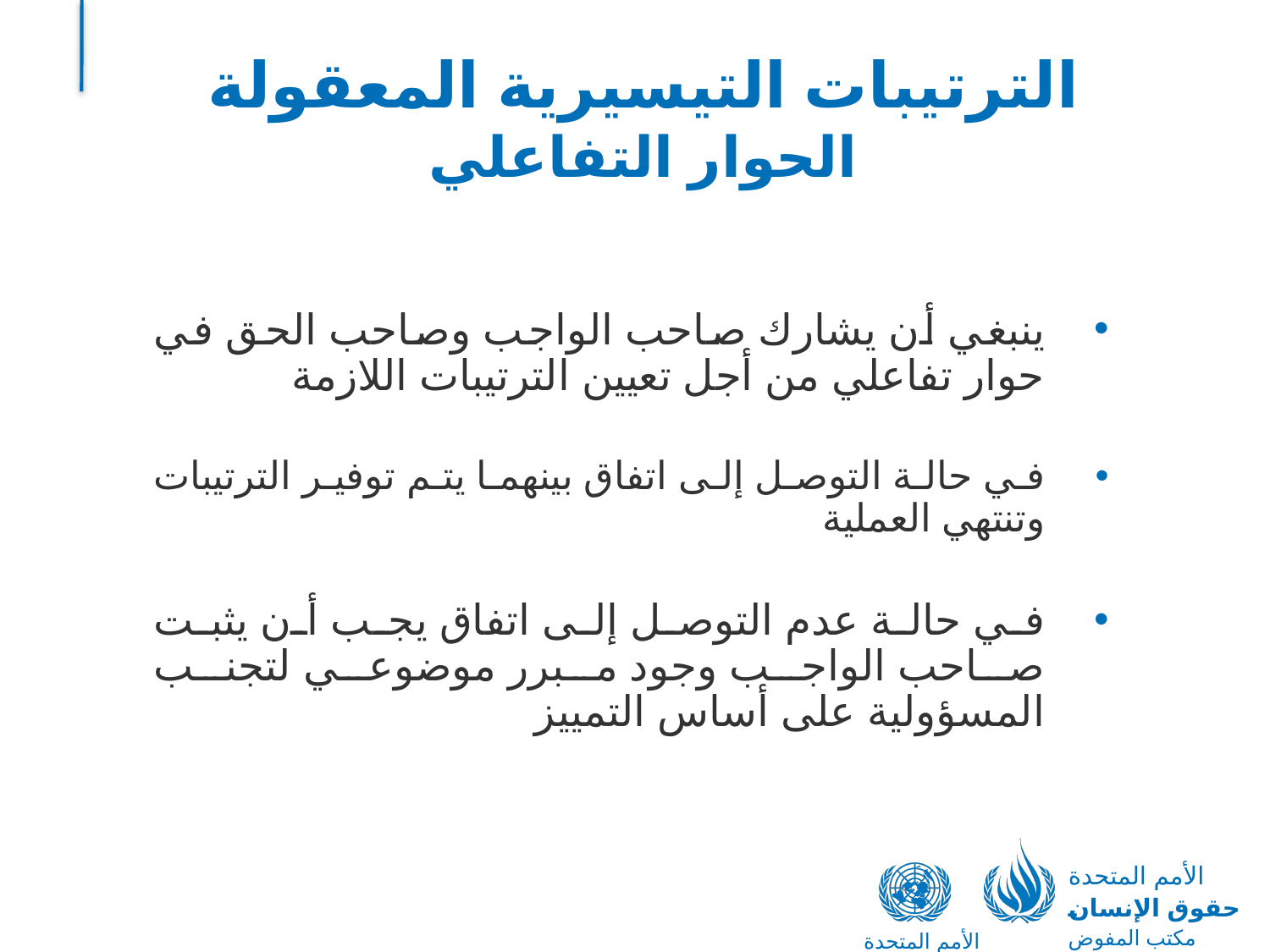

# الترتيبات التيسيرية المعقولة الحوار التفاعلي

ينبغي أن يشارك صاحب الواجب وصاحب الحق في حوار تفاعلي من أجل تعيين الترتيبات اللازمة

في حالة التوصل إلى اتفاق بينهما يتم توفير الترتيبات وتنتهي العملية

في حالة عدم التوصل إلى اتفاق يجب أن يثبت صاحب الواجب وجود مبرر موضوعي لتجنب المسؤولية على أساس التمييز

الأمم المتحدة
حقوق الإنسان
مكتب المفوض السامي
الأمم المتحدة